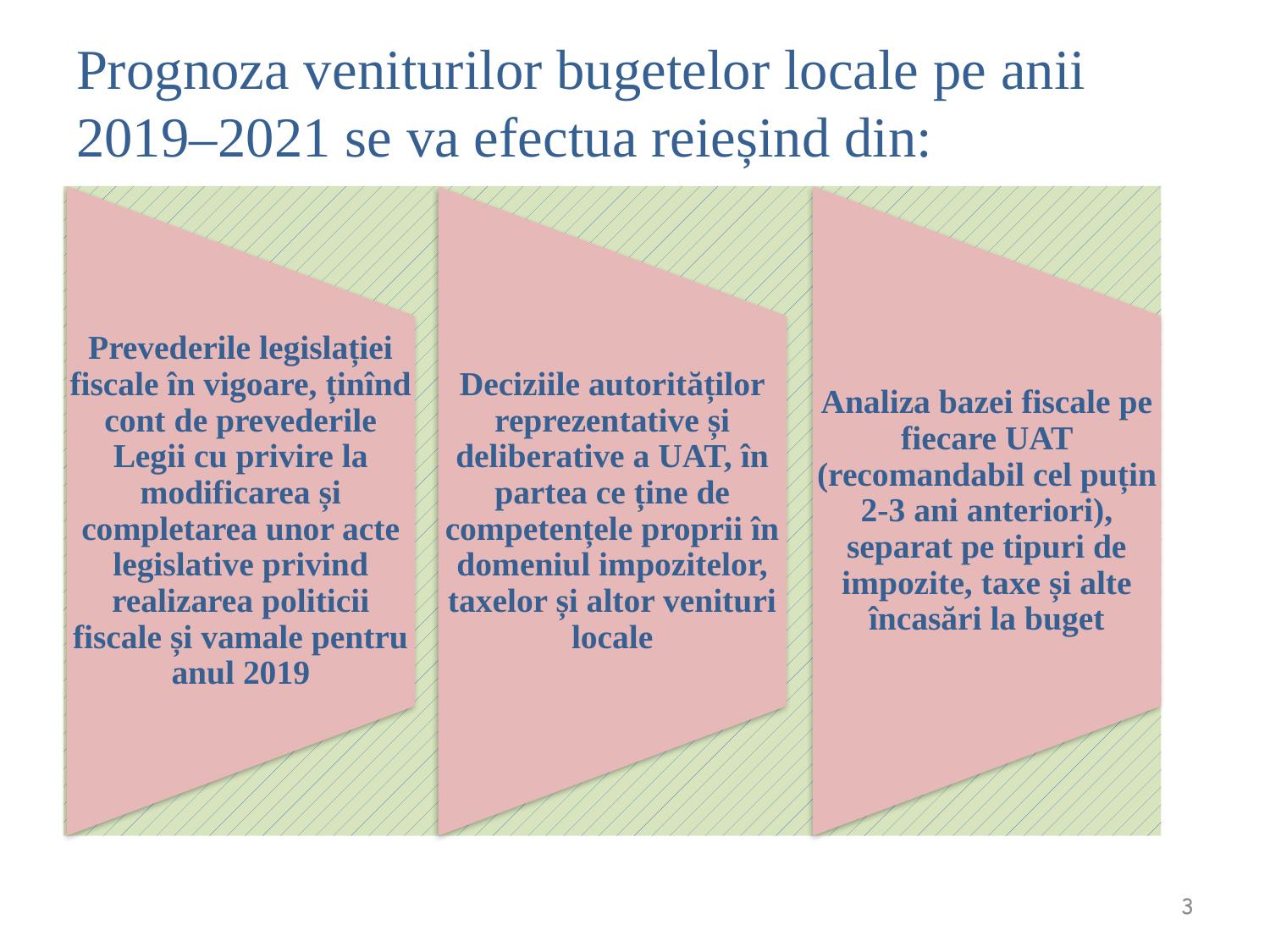

Prognoza veniturilor bugetelor locale pe anii 2019–2021 se va efectua reieșind din:
Prevederile legislației fiscale în vigoare, ținînd cont de prevederile Legii cu privire la modificarea și completarea unor acte legislative privind realizarea politicii fiscale și vamale pentru anul 2019
Deciziile autorităților reprezentative și deliberative a UAT, în partea ce ține de competențele proprii în domeniul impozitelor, taxelor și altor venituri locale
Analiza bazei fiscale pe fiecare UAT (recomandabil cel puțin 2-3 ani anteriori), separat pe tipuri de impozite, taxe și alte încasări la buget
3